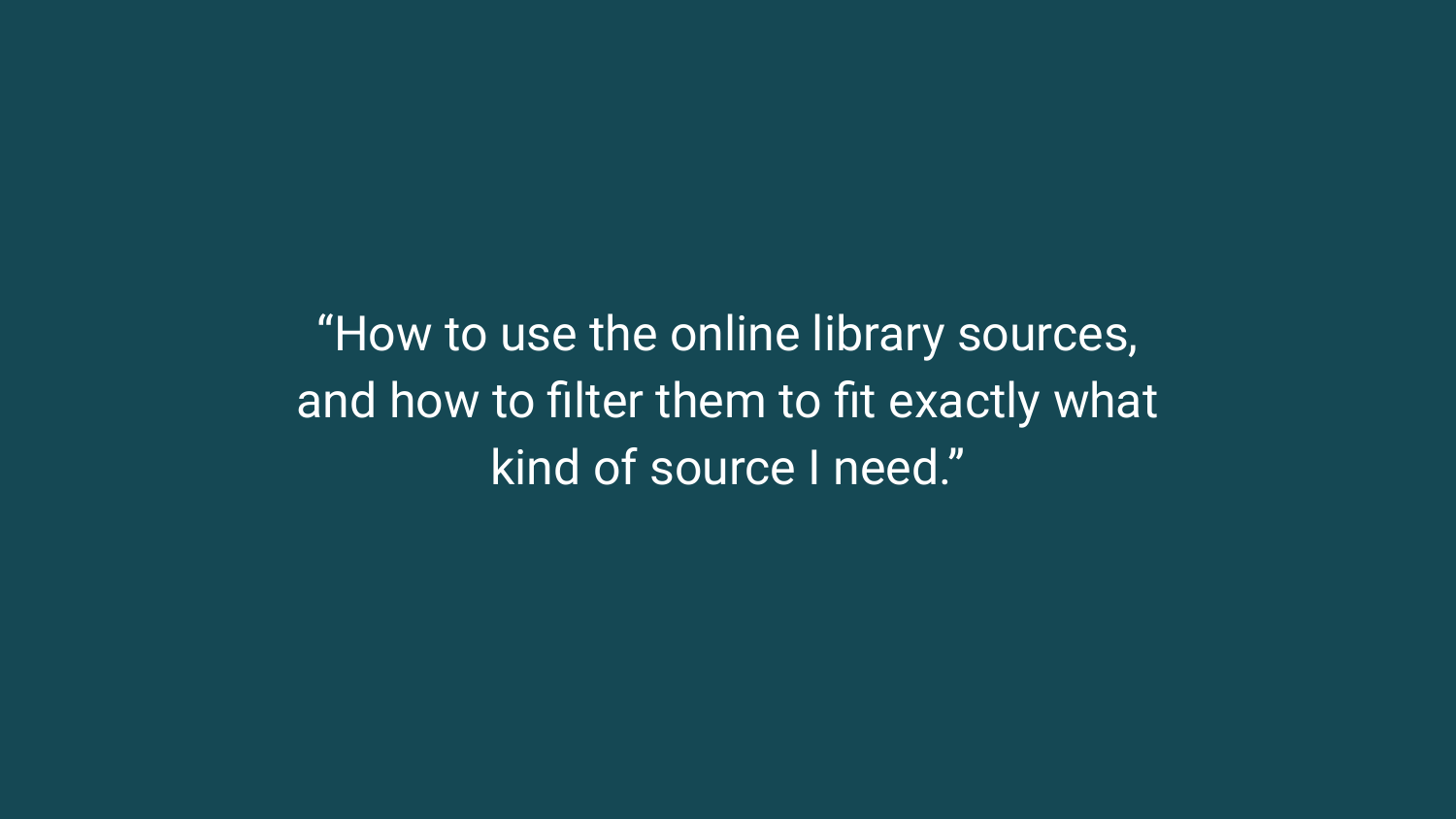

“How to use the online library sources, and how to filter them to fit exactly what kind of source I need.”